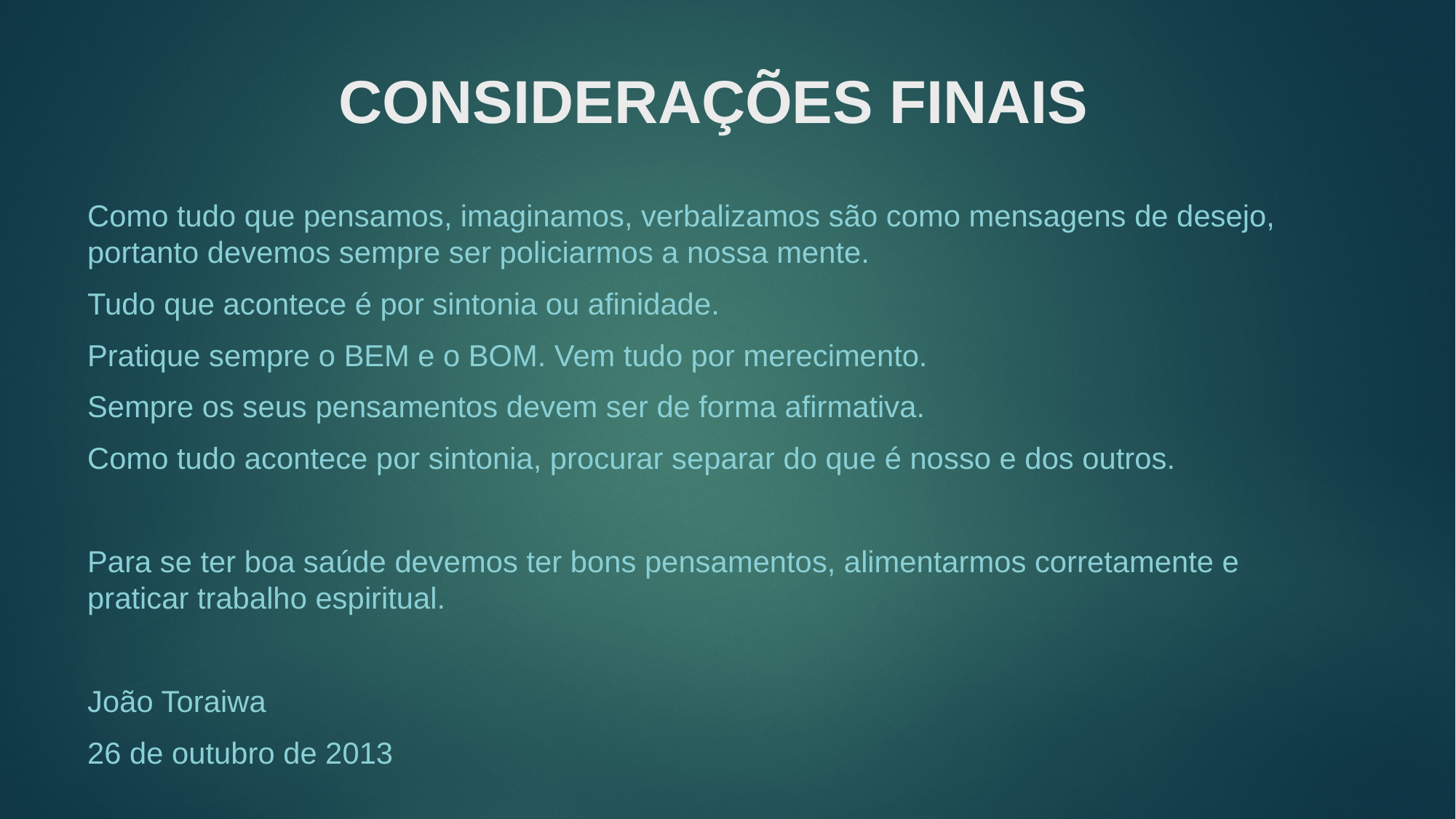

# CONSIDERAÇÕES FINAIS
Como tudo que pensamos, imaginamos, verbalizamos são como mensagens de desejo, portanto devemos sempre ser policiarmos a nossa mente.
Tudo que acontece é por sintonia ou afinidade.
Pratique sempre o BEM e o BOM. Vem tudo por merecimento.
Sempre os seus pensamentos devem ser de forma afirmativa.
Como tudo acontece por sintonia, procurar separar do que é nosso e dos outros.

Para se ter boa saúde devemos ter bons pensamentos, alimentarmos corretamente e praticar trabalho espiritual.

João Toraiwa
26 de outubro de 2013